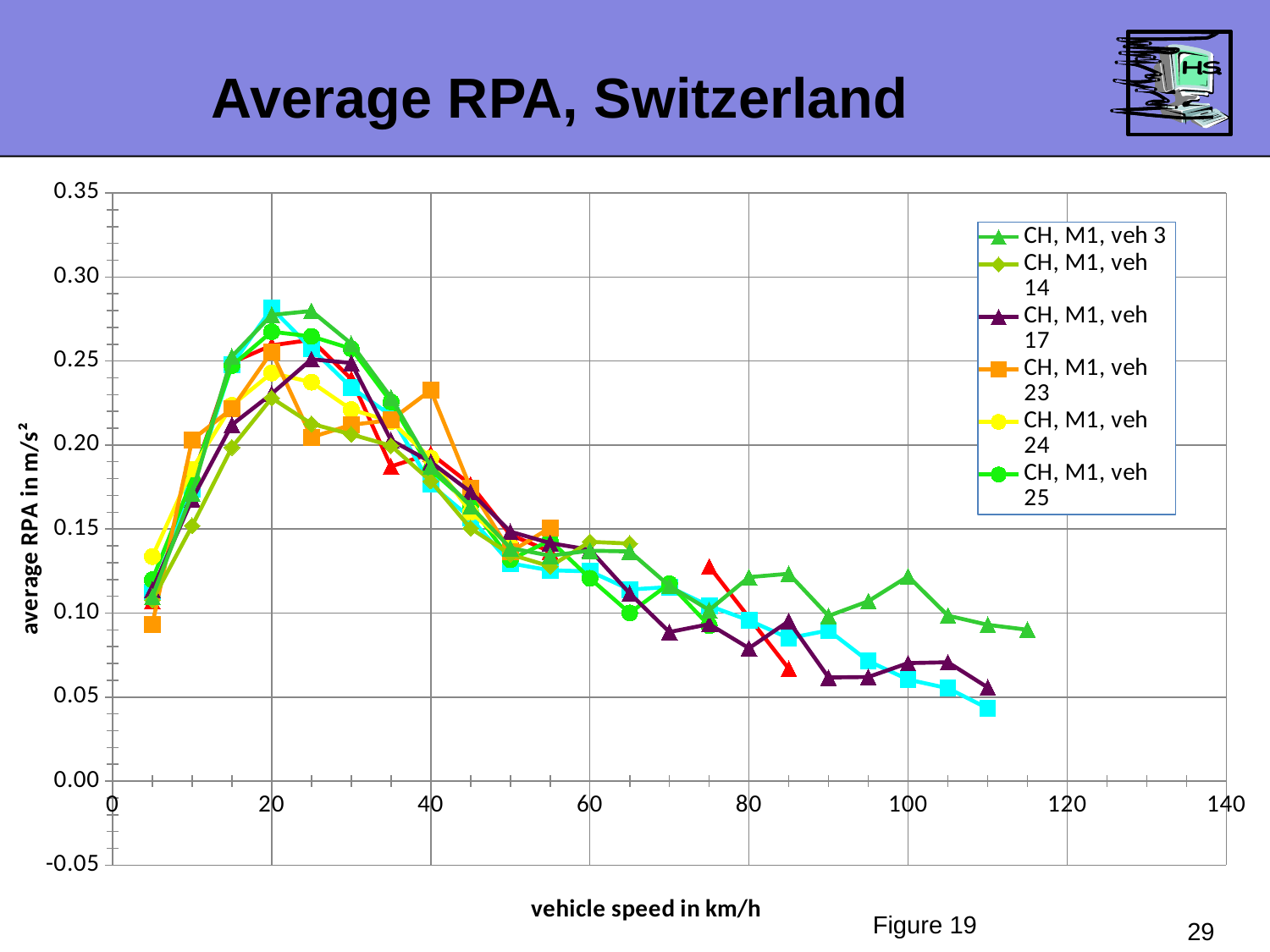

Average RPA, Switzerland

### Chart

| Category | CH, M1, veh 3 | CH, M1, veh 14 | CH, M1, veh 17 | CH, M1, veh 23 | CH, M1, veh 24 | CH, M1, veh 25 | CH, M1, veh 29 | CH, N1, veh 11 |
|---|---|---|---|---|---|---|---|---|

Figure 19
29